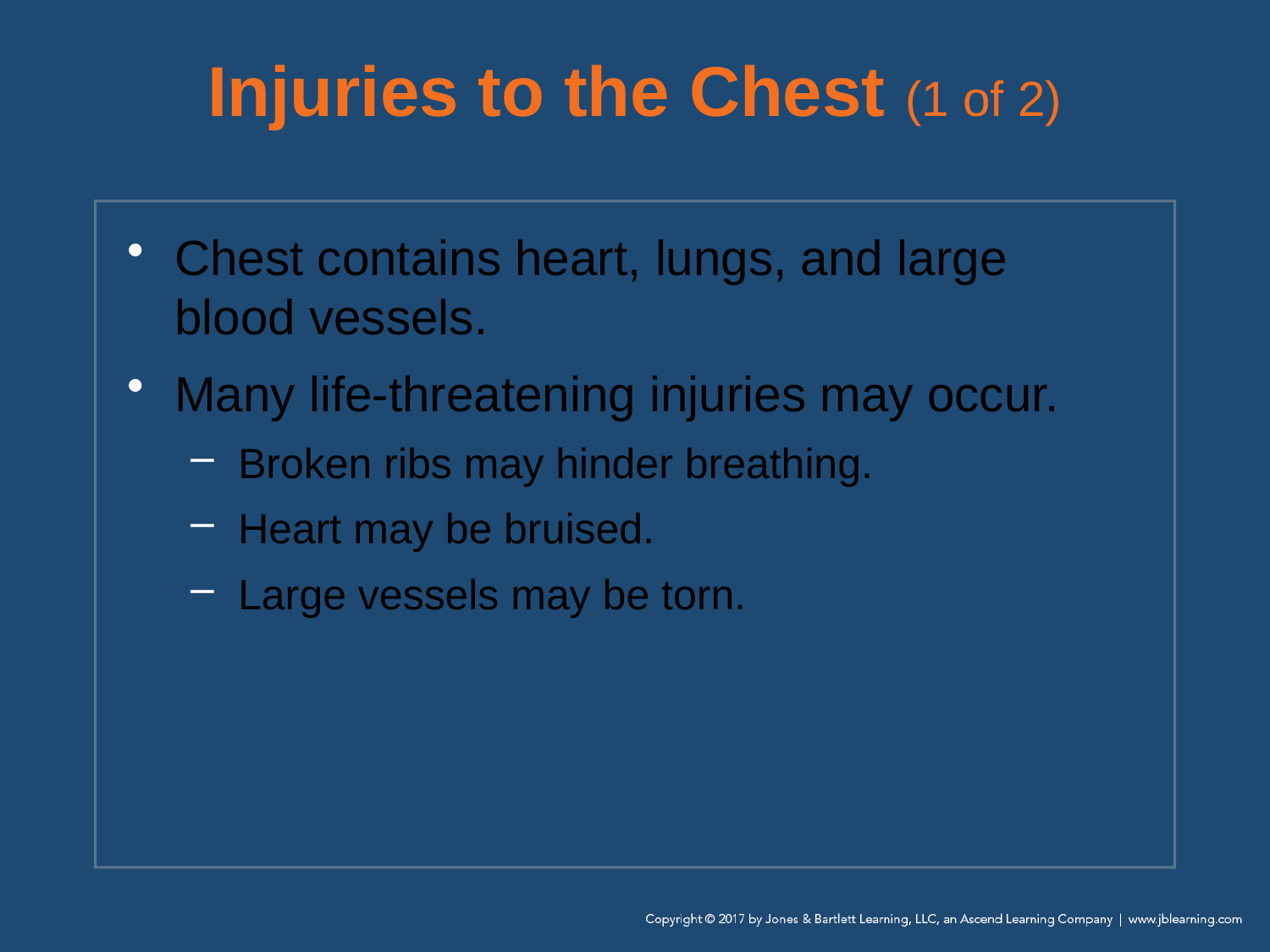

# Injuries to the Chest (1 of 2)
Chest contains heart, lungs, and large blood vessels.
Many life-threatening injuries may occur.
Broken ribs may hinder breathing.
Heart may be bruised.
Large vessels may be torn.